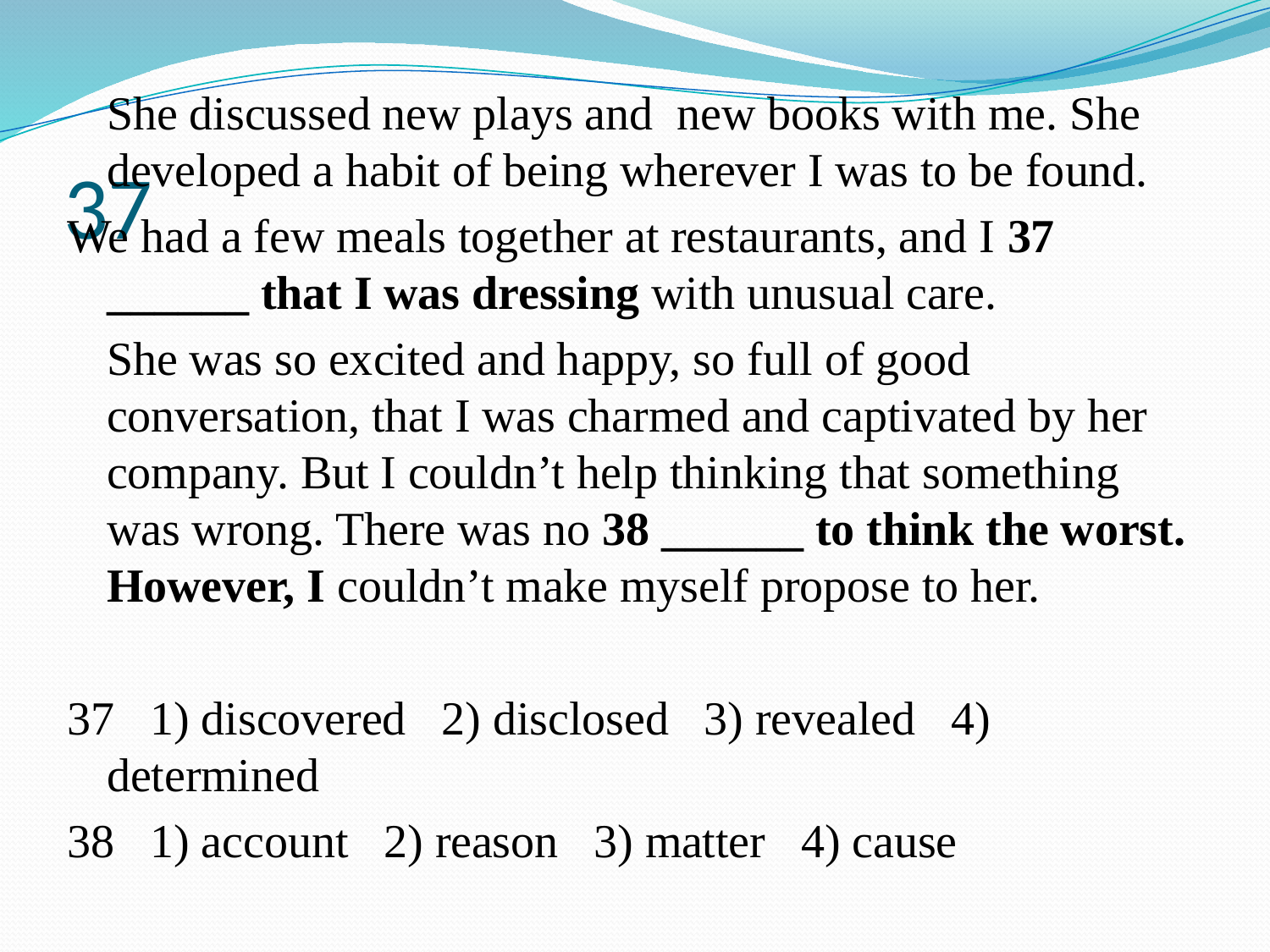

She discussed new plays and  new books with me. She developed a habit of being wherever I was to be found.
We had a few meals together at restaurants, and I 37 ______ that I was dressing with unusual care.
	She was so excited and happy, so full of good  conversation, that I was charmed and captivated by her company. But I couldn’t help thinking that something was wrong. There was no 38 ______ to think the worst. However, I couldn’t make myself propose to her.

37   1) discovered   2) disclosed   3) revealed   4) determined
38   1) account   2) reason   3) matter   4) cause

# 37